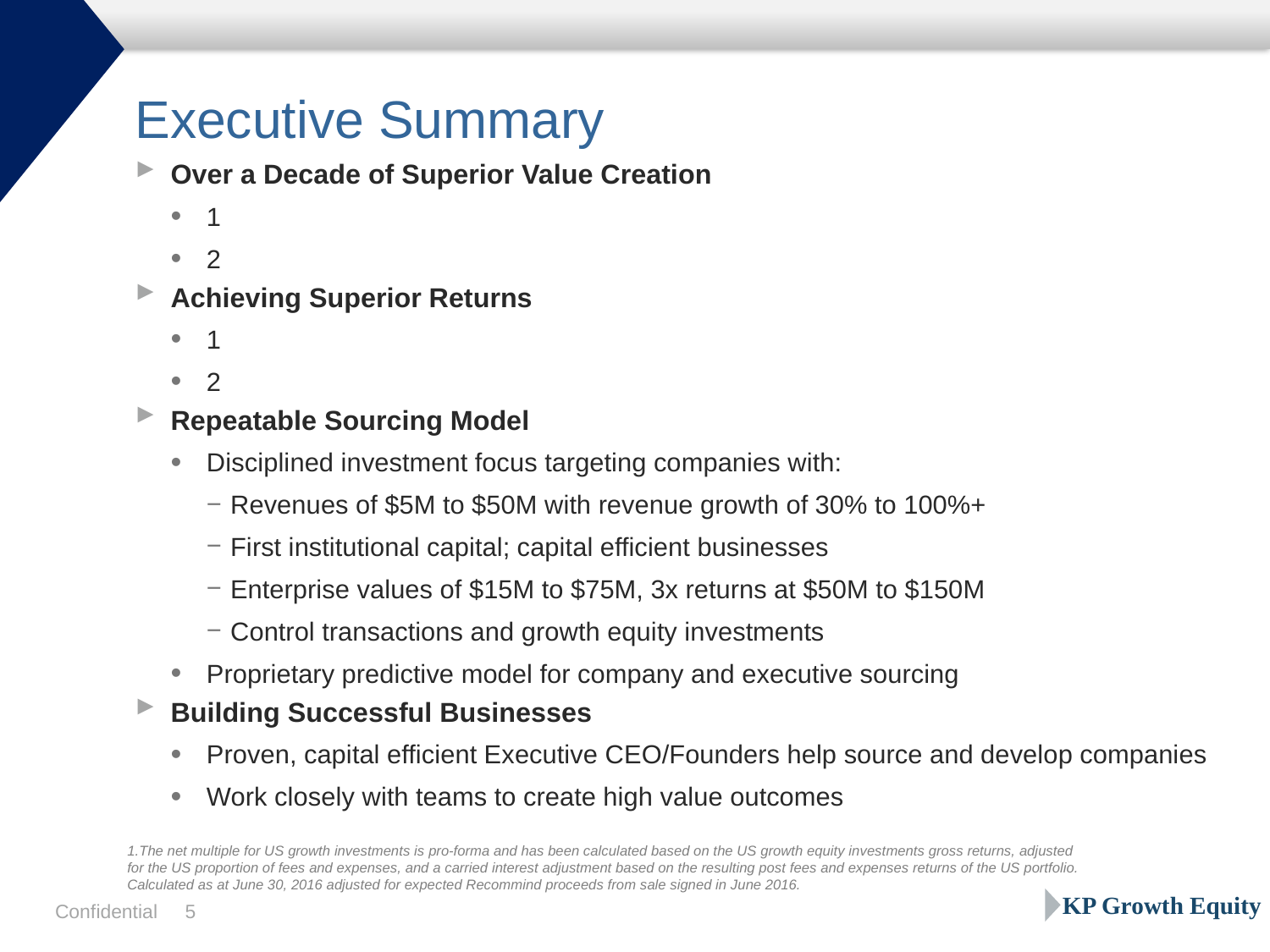

# Executive Summary
Over a Decade of Superior Value Creation
1
2
Achieving Superior Returns
1
2
Repeatable Sourcing Model
Disciplined investment focus targeting companies with:
Revenues of $5M to $50M with revenue growth of 30% to 100%+
First institutional capital; capital efficient businesses
Enterprise values of $15M to $75M, 3x returns at $50M to $150M
Control transactions and growth equity investments
Proprietary predictive model for company and executive sourcing
Building Successful Businesses
Proven, capital efficient Executive CEO/Founders help source and develop companies
Work closely with teams to create high value outcomes
1.The net multiple for US growth investments is pro-forma and has been calculated based on the US growth equity investments gross returns, adjusted for the US proportion of fees and expenses, and a carried interest adjustment based on the resulting post fees and expenses returns of the US portfolio. Calculated as at June 30, 2016 adjusted for expected Recommind proceeds from sale signed in June 2016.

KP Growth Equity
Confidential
5